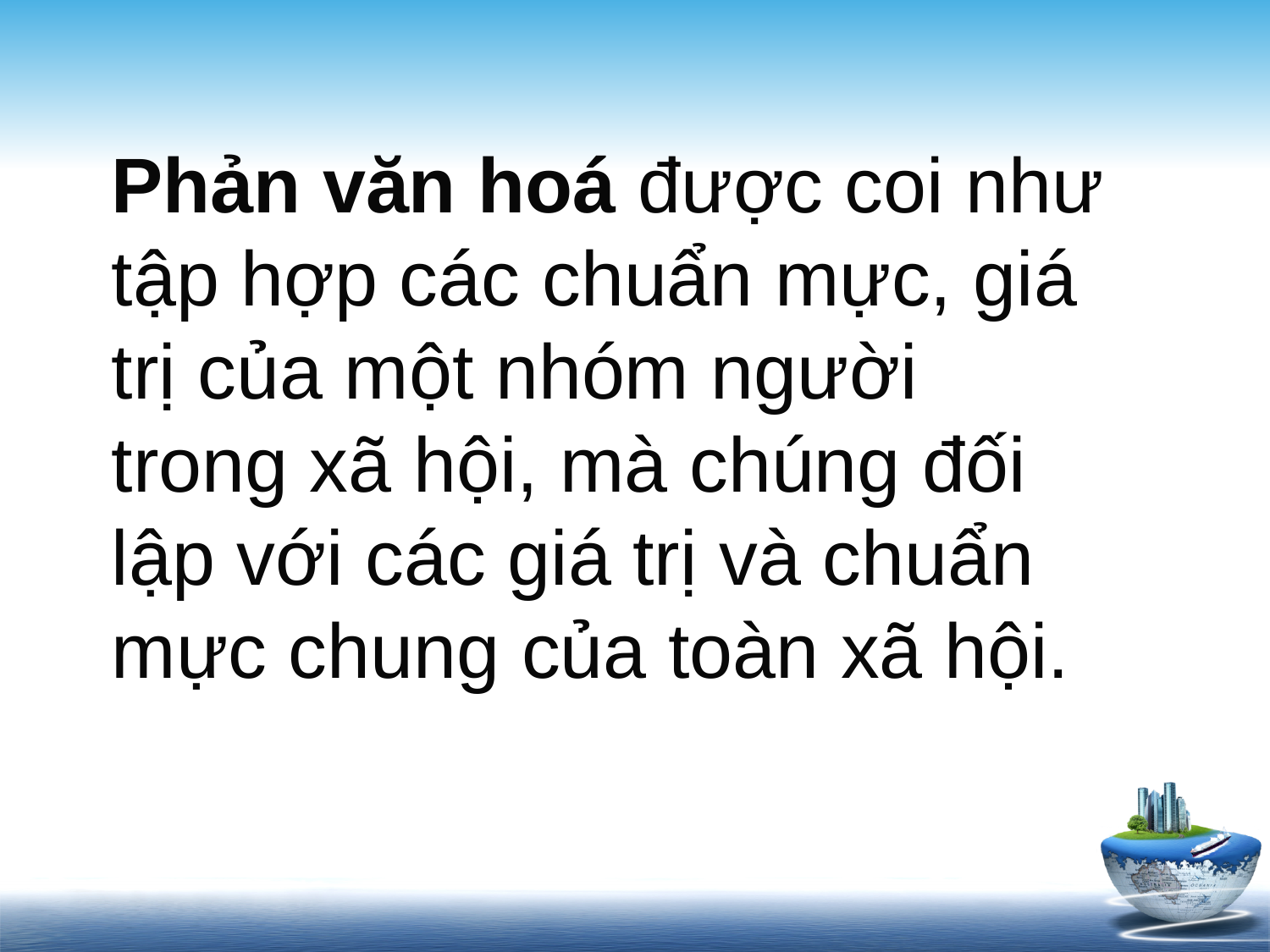

Phản văn hoá được coi như tập hợp các chuẩn mực, giá trị của một nhóm người trong xã hội, mà chúng đối lập với các giá trị và chuẩn mực chung của toàn xã hội.